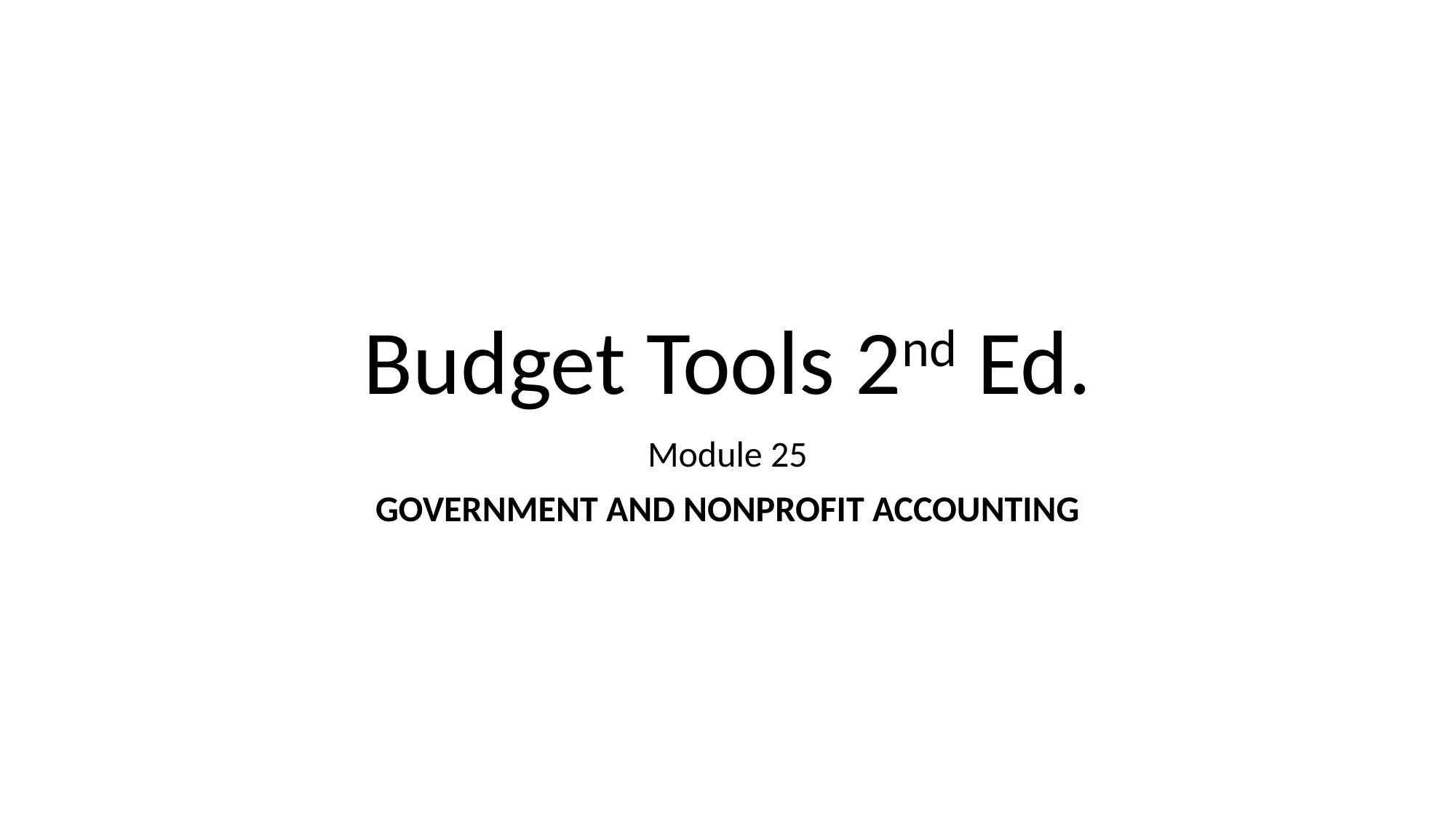

# Budget Tools 2nd Ed.
Module 25
Government and Nonprofit Accounting